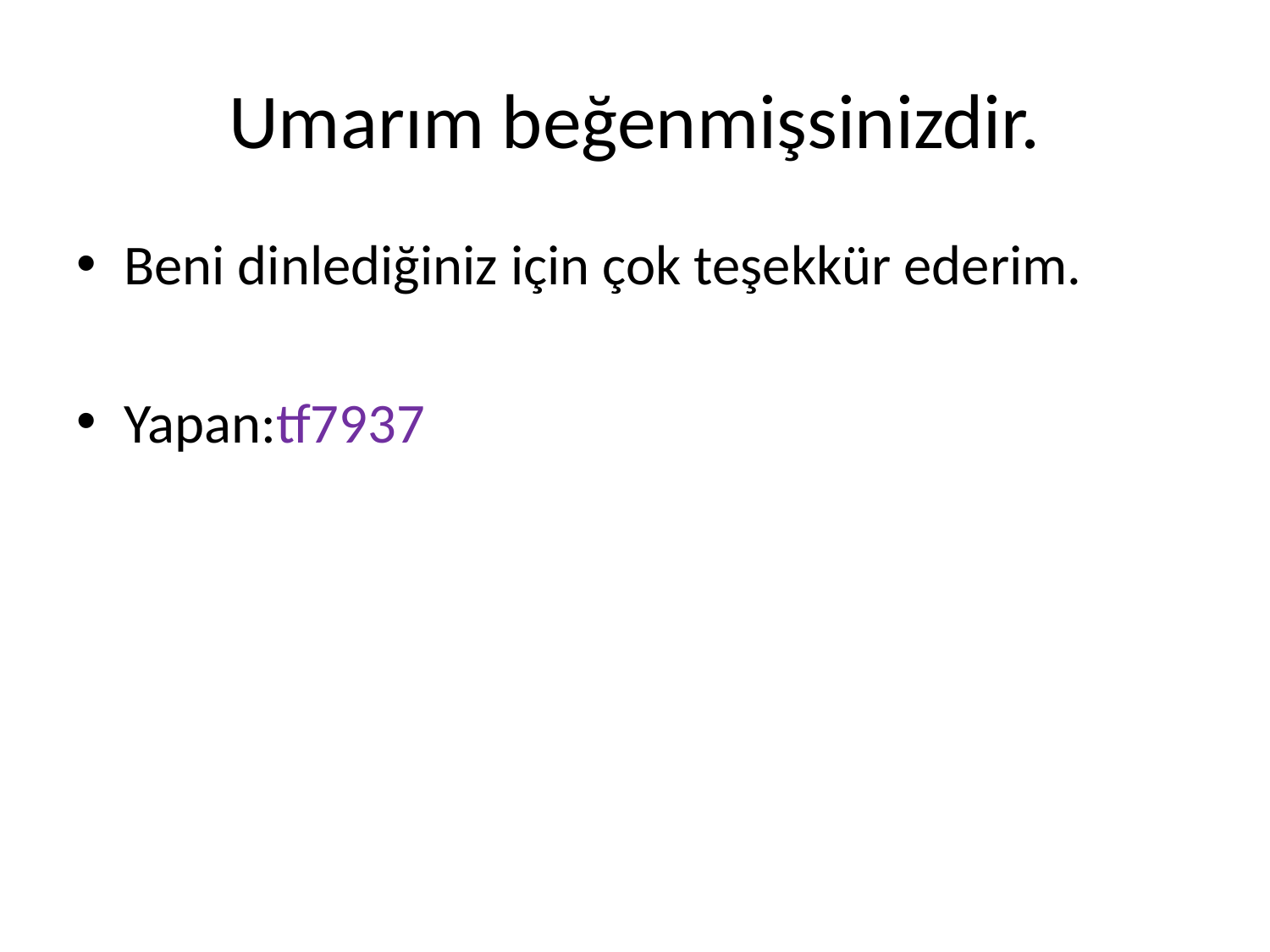

# Umarım beğenmişsinizdir.
Beni dinlediğiniz için çok teşekkür ederim.

Yapan:tf7937